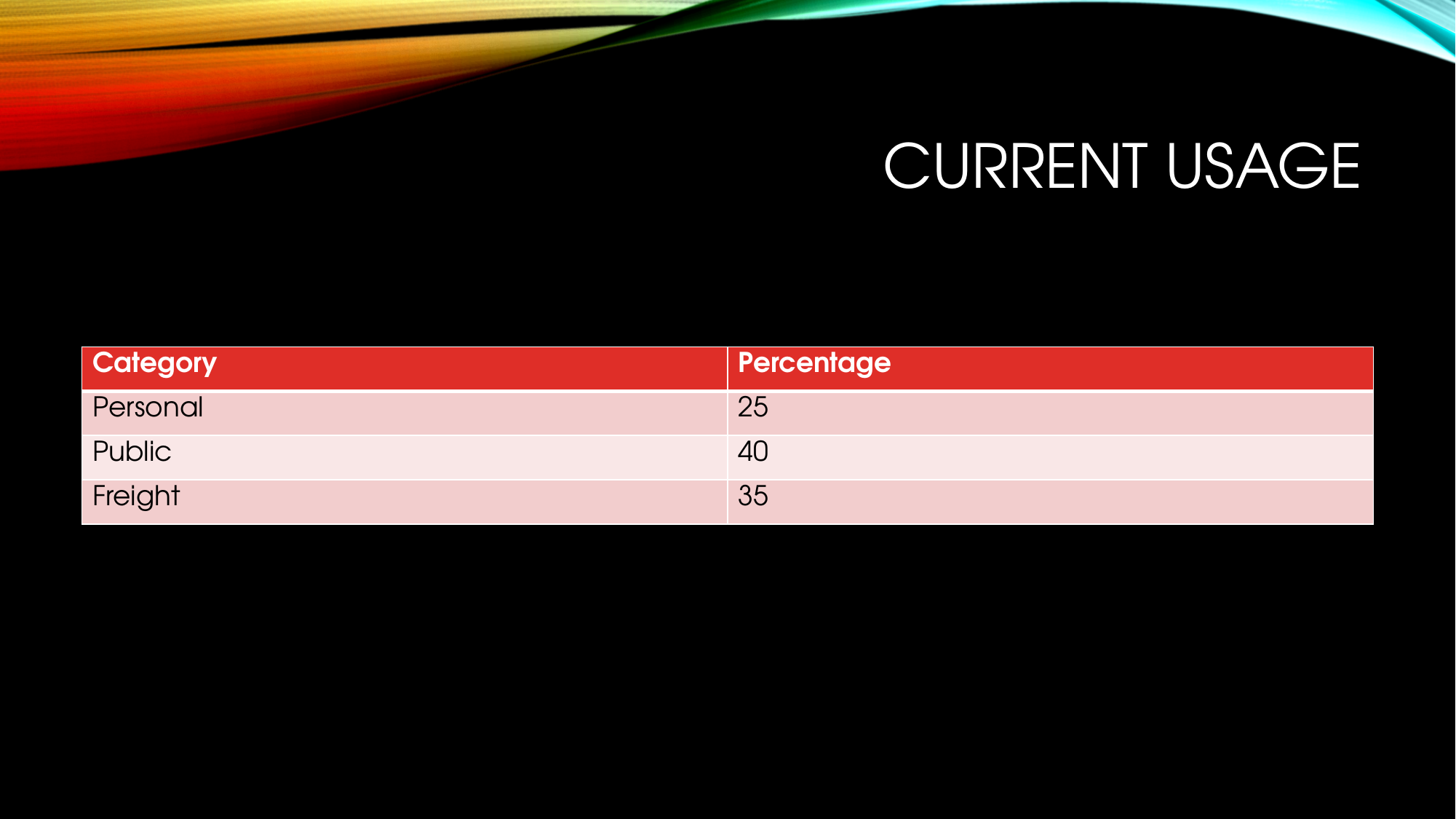

# Current usage
| Category | Percentage |
| --- | --- |
| Personal | 25 |
| Public | 40 |
| Freight | 35 |